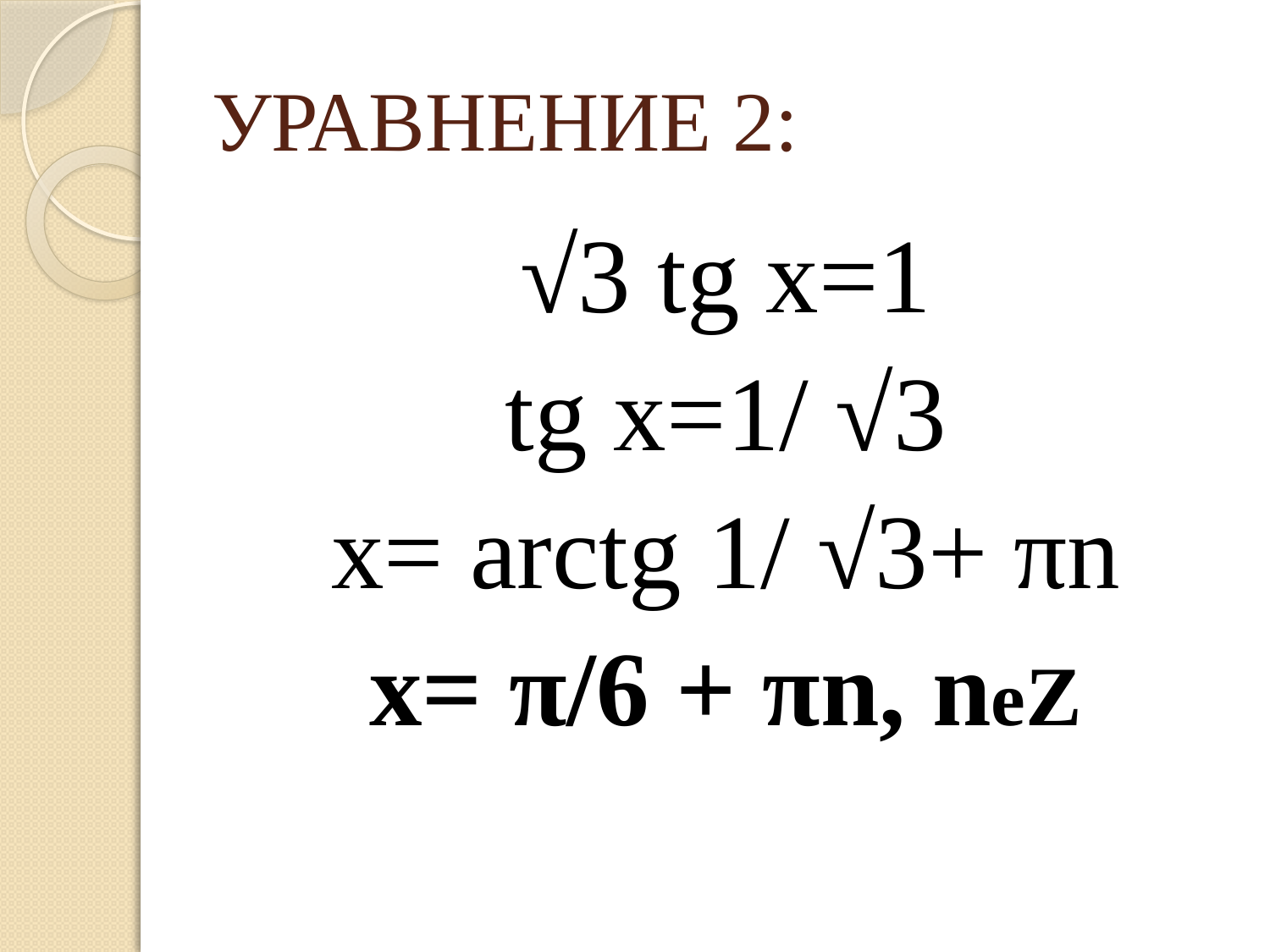

# УРАВНЕНИЕ 2:
√3 tg x=1
tg x=1/ √3
х= аrctg 1/ √3+ πn
х= π/6 + πn, nеZ